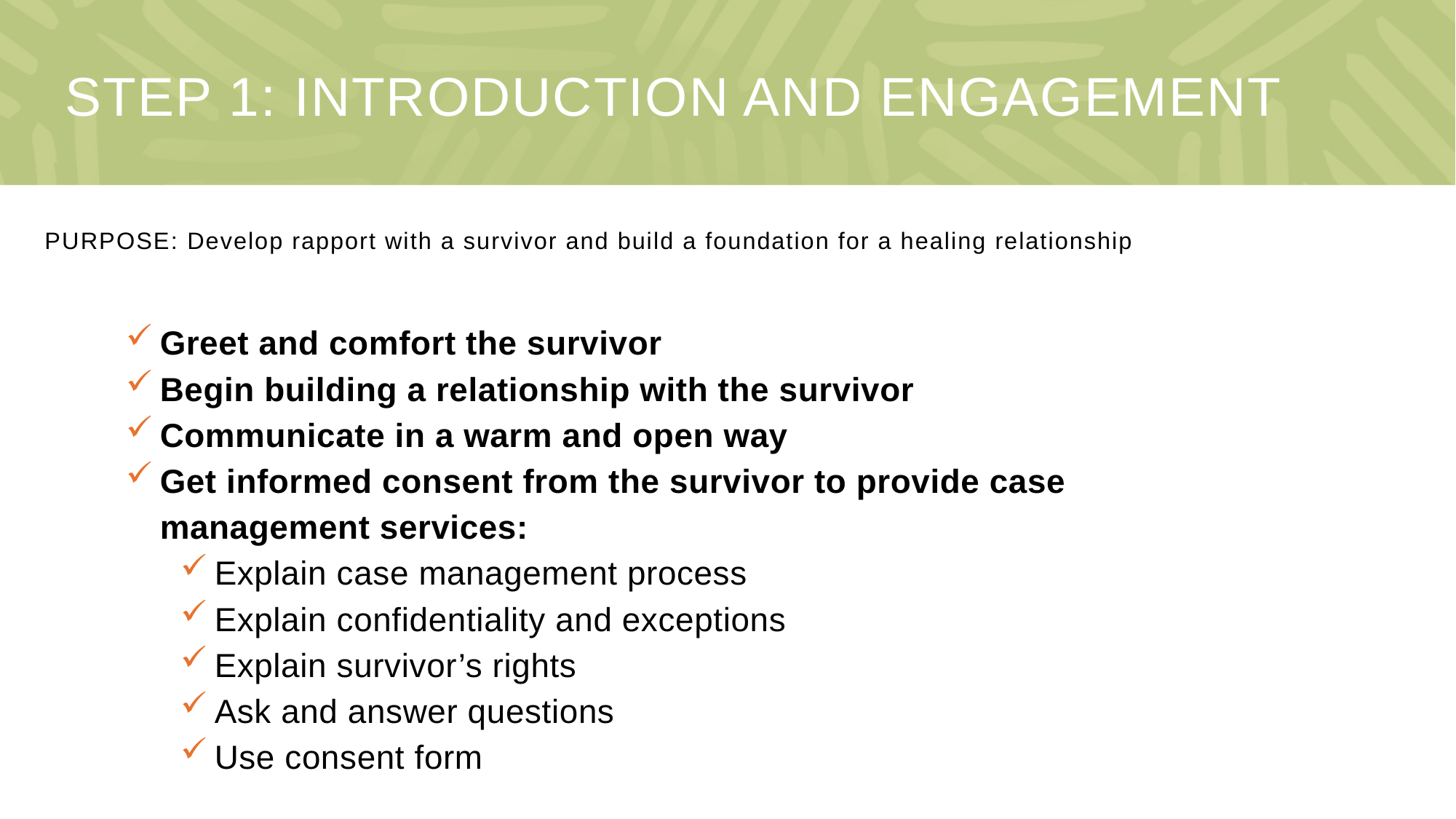

Step 1: INTRODUCTION AND ENGAGEMENT
# purpose: Develop rapport with a survivor and build a foundation for a healing relationship
Greet and comfort the survivor
Begin building a relationship with the survivor
Communicate in a warm and open way
Get informed consent from the survivor to provide case management services:
Explain case management process
Explain confidentiality and exceptions
Explain survivor’s rights
Ask and answer questions
Use consent form